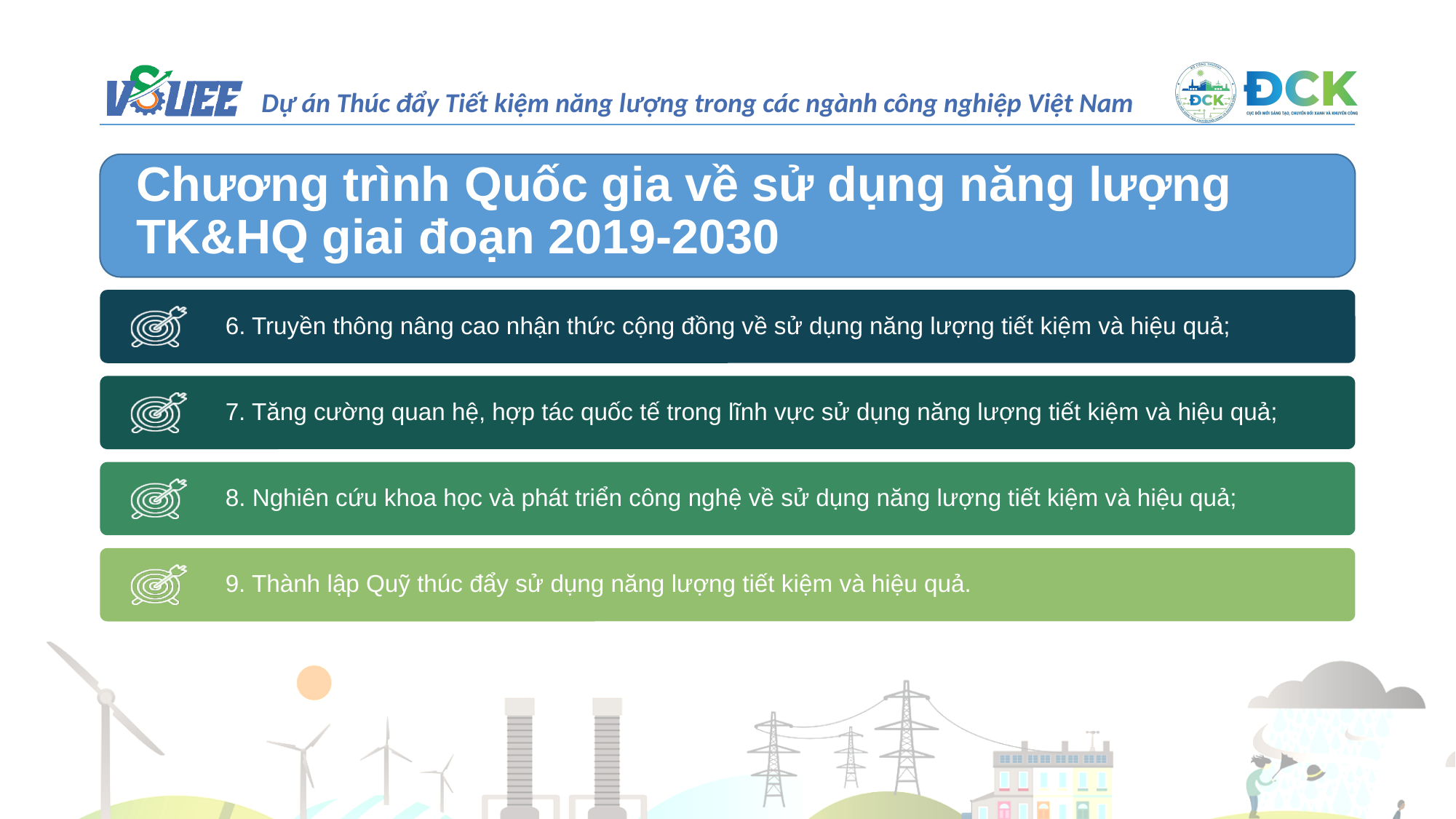

Chương trình Quốc gia về sử dụng năng lượng TK&HQ giai đoạn 2019-2030

6. Truyền thông nâng cao nhận thức cộng đồng về sử dụng năng lượng tiết kiệm và hiệu quả;

7. Tăng cường quan hệ, hợp tác quốc tế trong lĩnh vực sử dụng năng lượng tiết kiệm và hiệu quả;

8. Nghiên cứu khoa học và phát triển công nghệ về sử dụng năng lượng tiết kiệm và hiệu quả;

9. Thành lập Quỹ thúc đẩy sử dụng năng lượng tiết kiệm và hiệu quả.